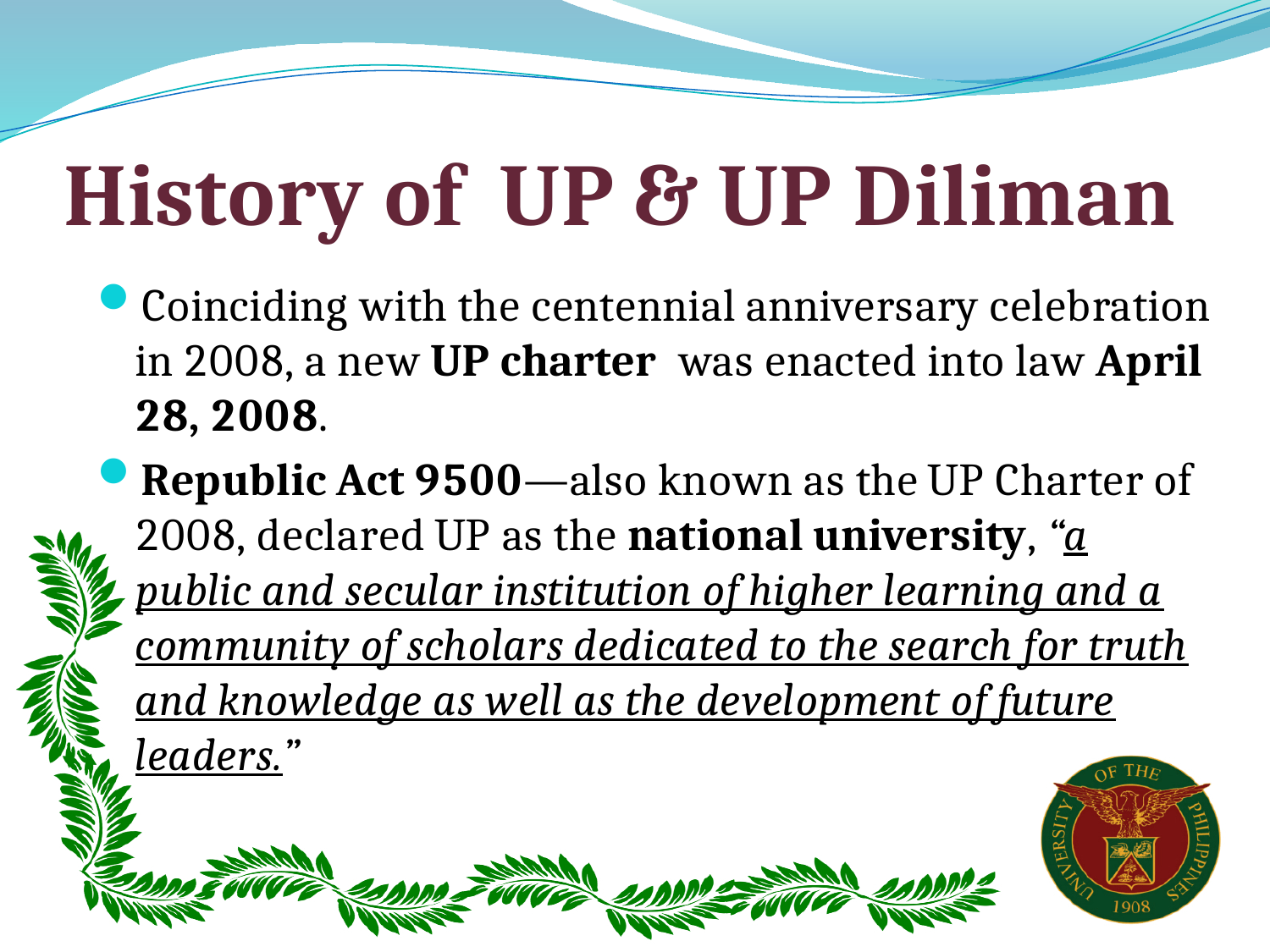

# History of  UP & UP Diliman
Coinciding with the centennial anniversary celebration in 2008, a new UP charter  was enacted into law April 28, 2008.
Republic Act 9500—also known as the UP Charter of 2008, declared UP as the national university, “a public and secular institution of higher learning and a community of scholars dedicated to the search for truth and knowledge as well as the development of future leaders.”